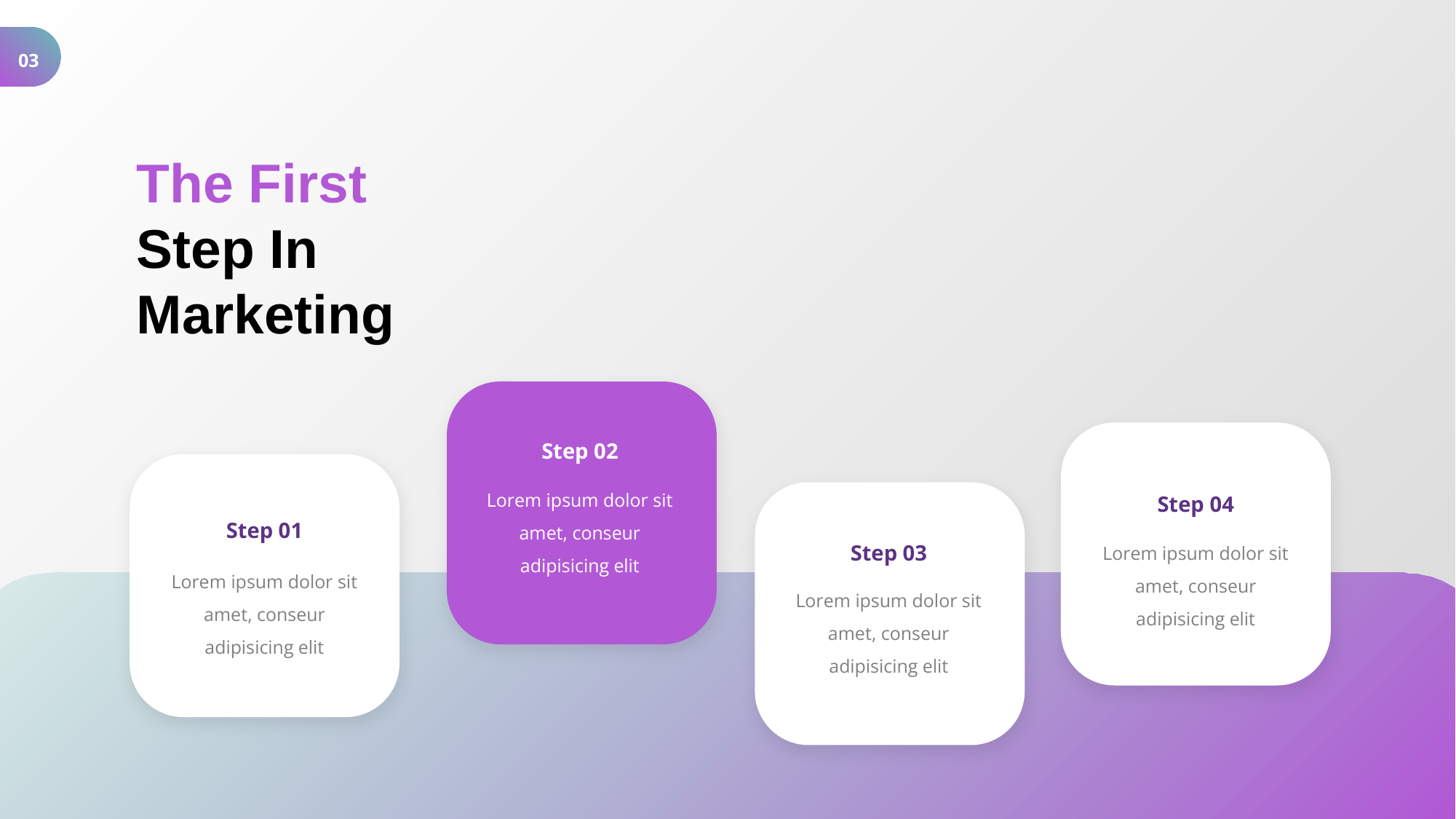

03

The First Step In Marketing

Step 02

Lorem ipsum dolor sit amet, conseur adipisicing elit

Step 04
Step 01
Lorem ipsum dolor sit amet, conseur adipisicing elit
Step 03
Lorem ipsum dolor sit amet, conseur adipisicing elit

Lorem ipsum dolor sit amet, conseur adipisicing elit